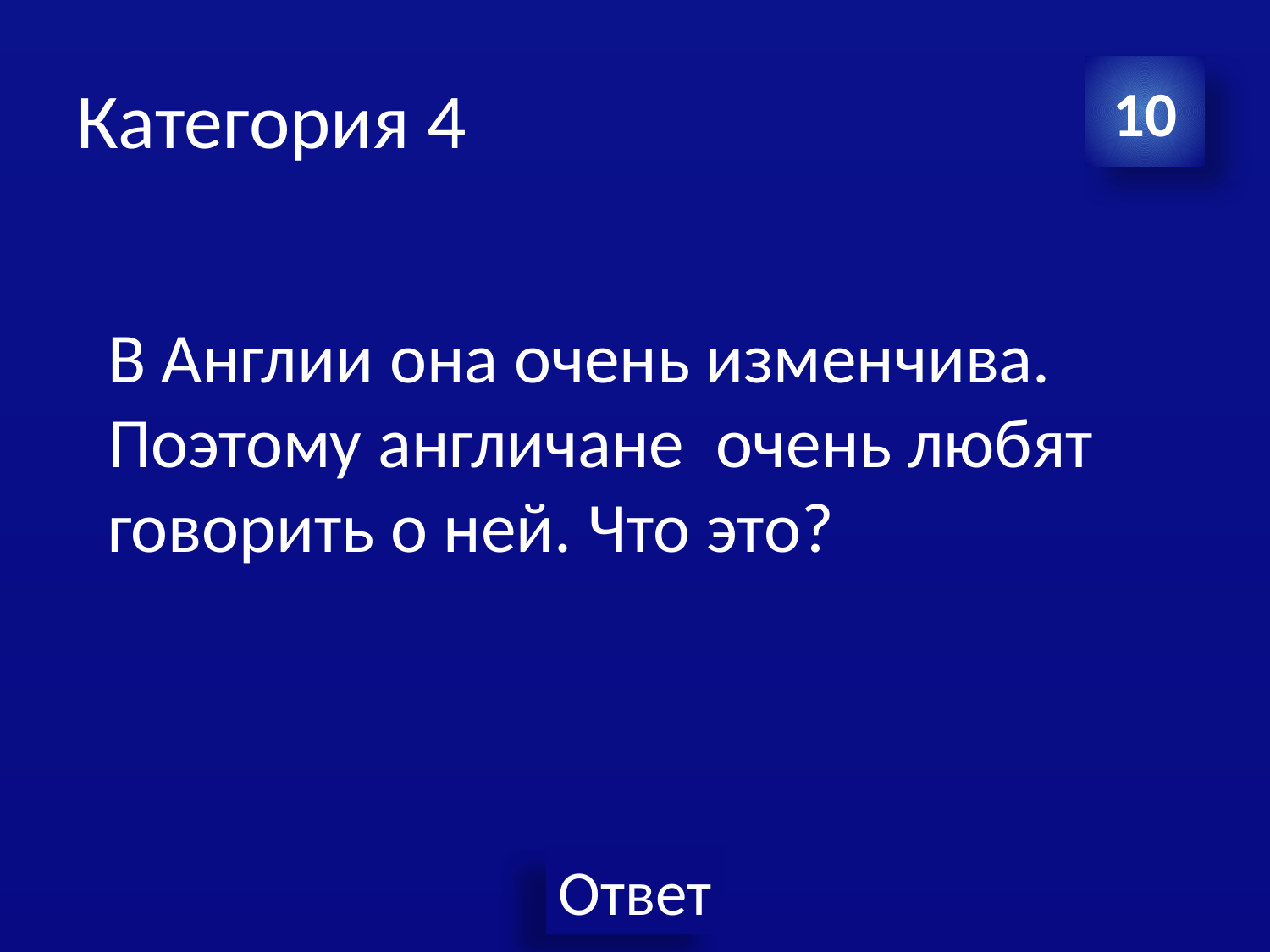

# Категория 4
10
В Англии она очень изменчива. Поэтому англичане  очень любят говорить о ней. Что это?